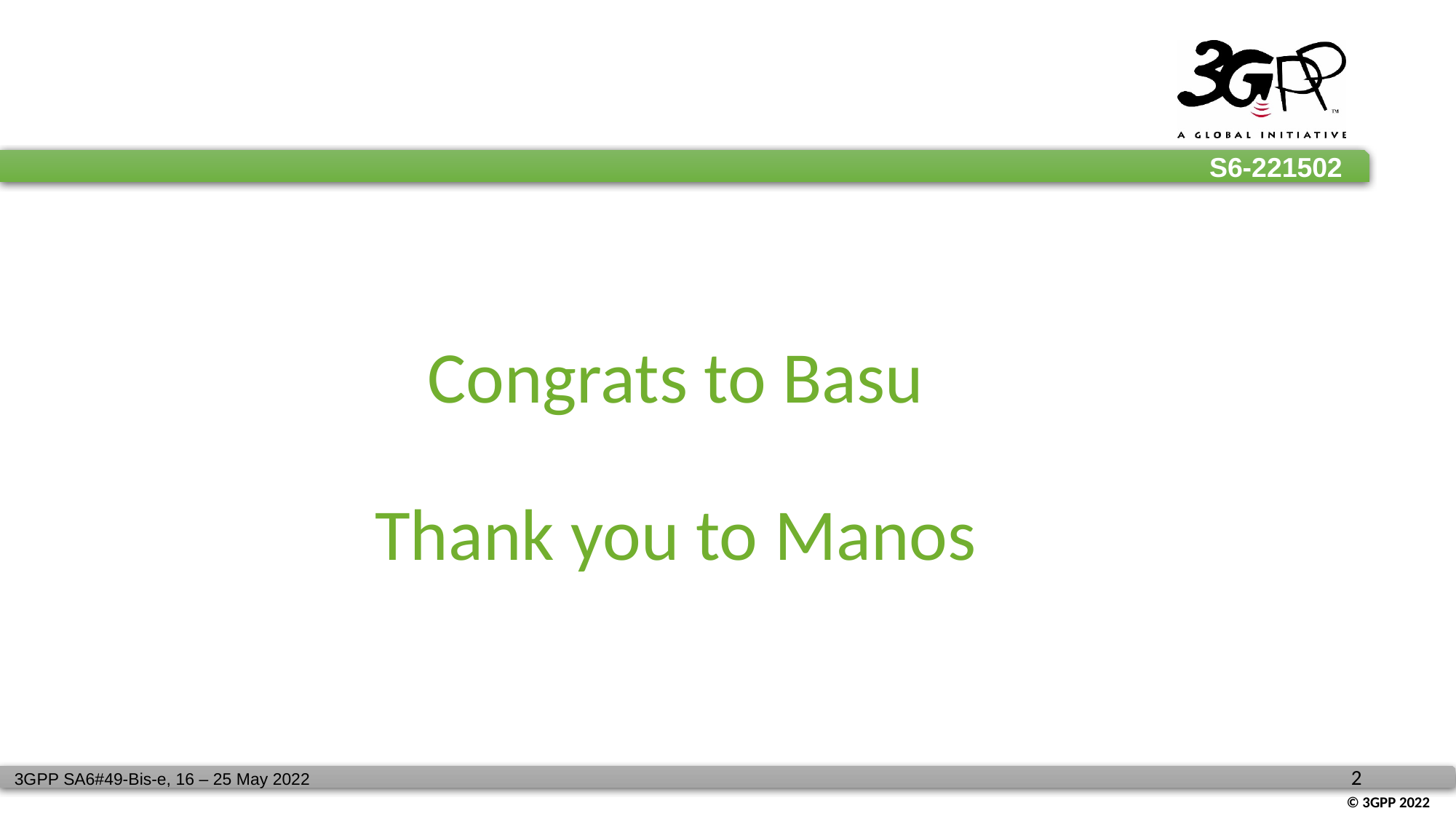

# Congrats to Basu Thank you to Manos